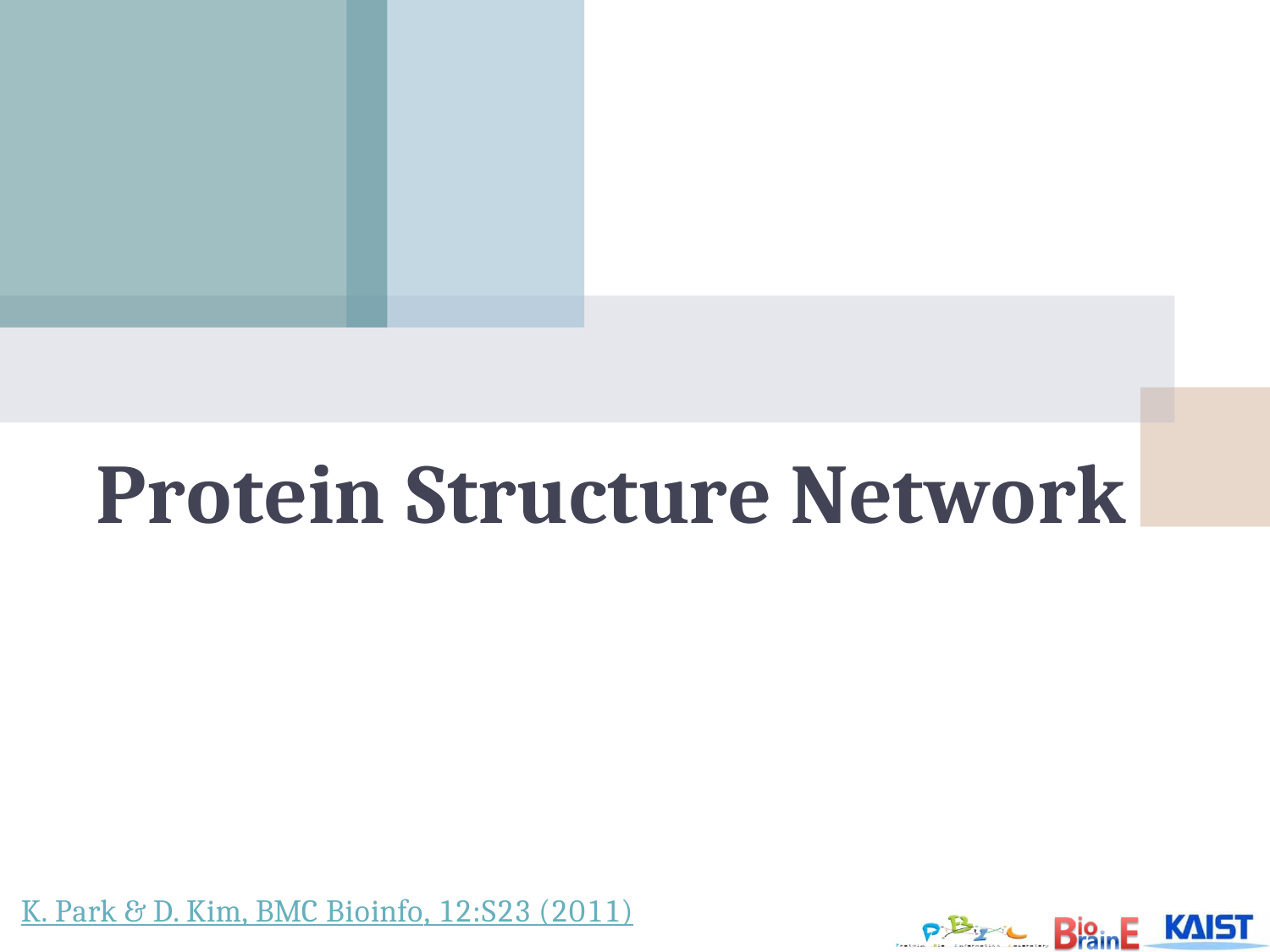

# Protein Structure Network

K. Park & D. Kim, BMC Bioinfo, 12:S23 (2011)